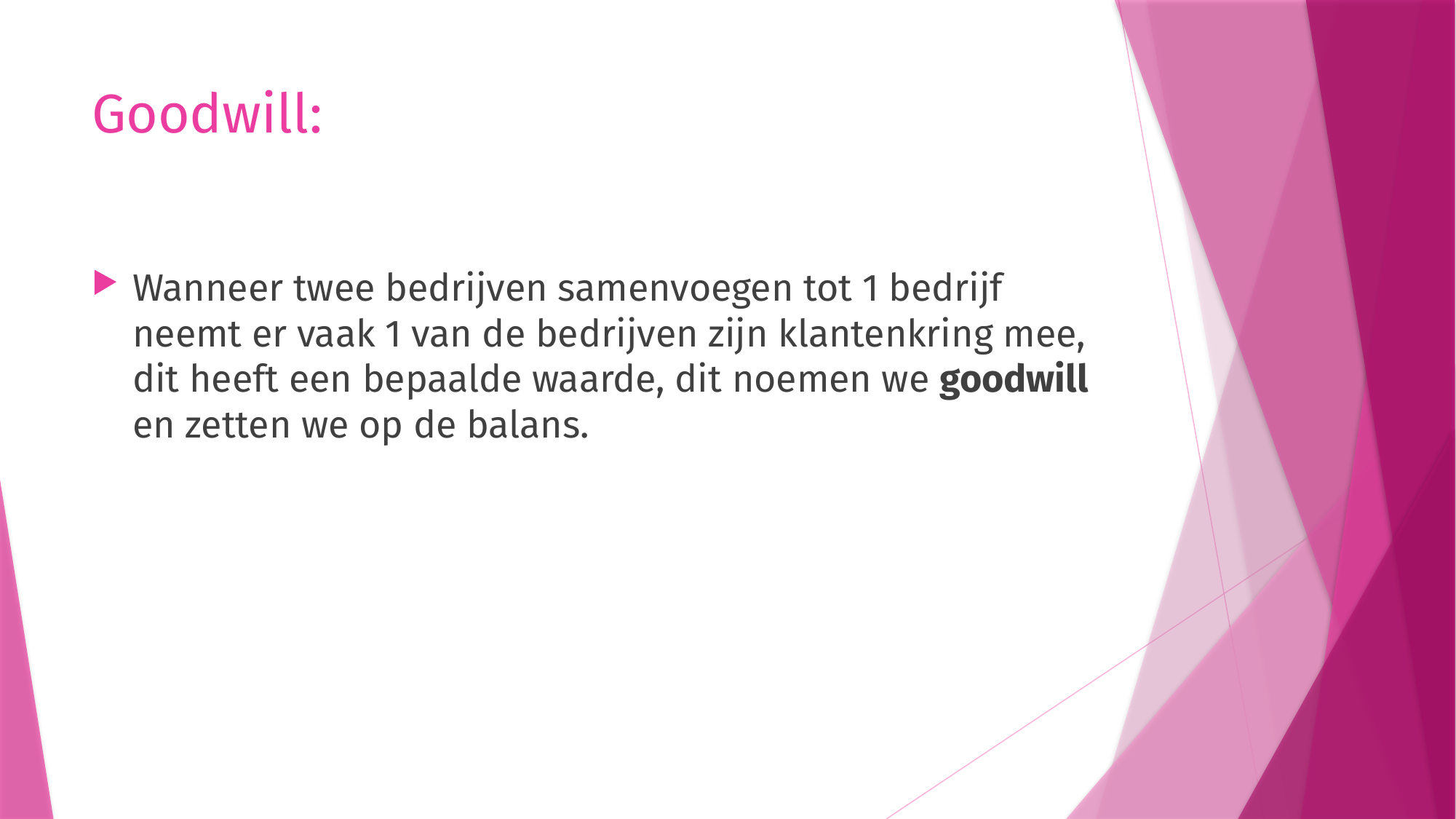

# Goodwill:
Wanneer twee bedrijven samenvoegen tot 1 bedrijf neemt er vaak 1 van de bedrijven zijn klantenkring mee, dit heeft een bepaalde waarde, dit noemen we goodwill en zetten we op de balans.